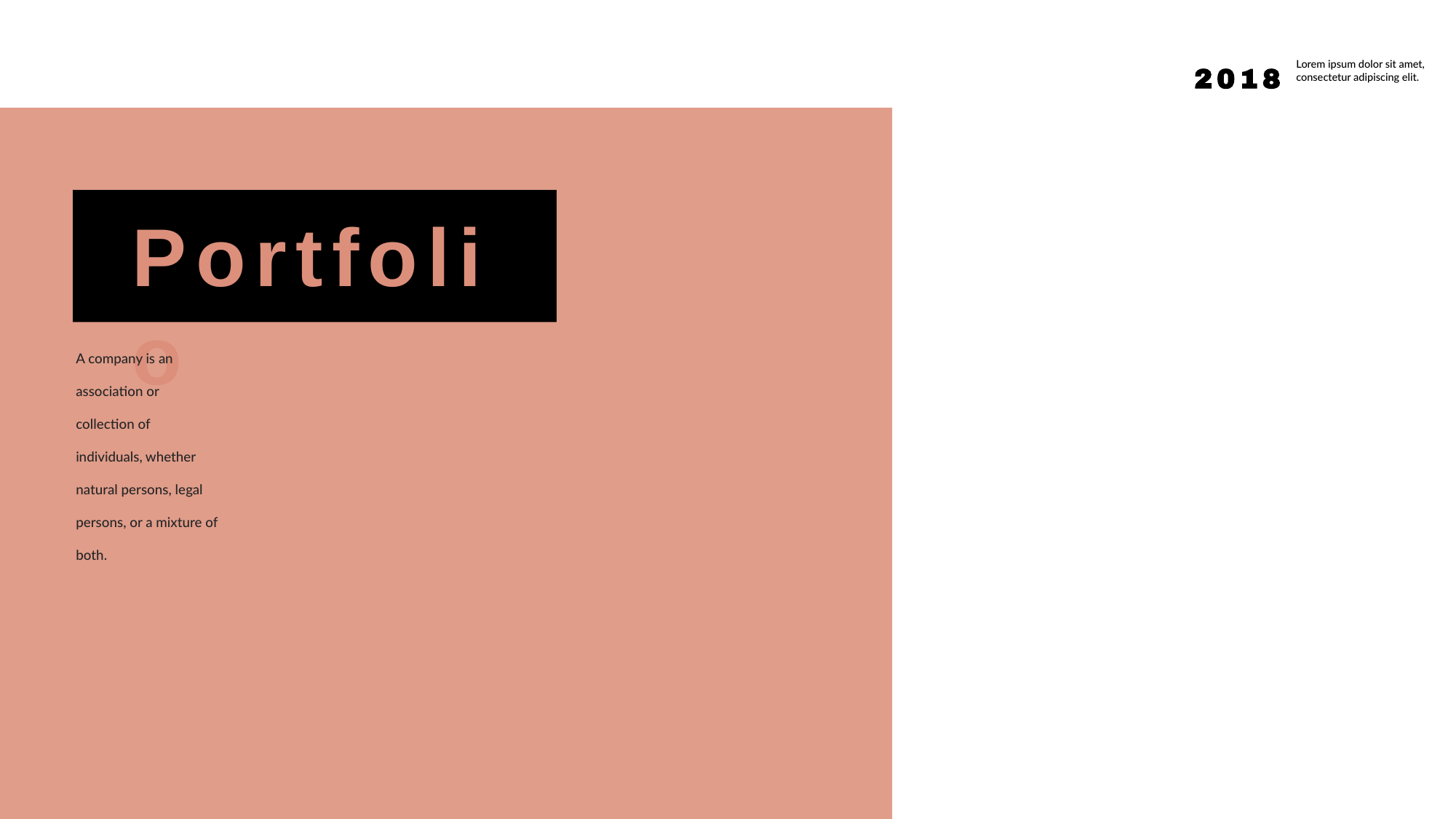

2018
Lorem ipsum dolor sit amet, consectetur adipiscing elit.

Portfolio

A company is an association or collection of individuals, whether natural persons, legal persons, or a mixture of both.